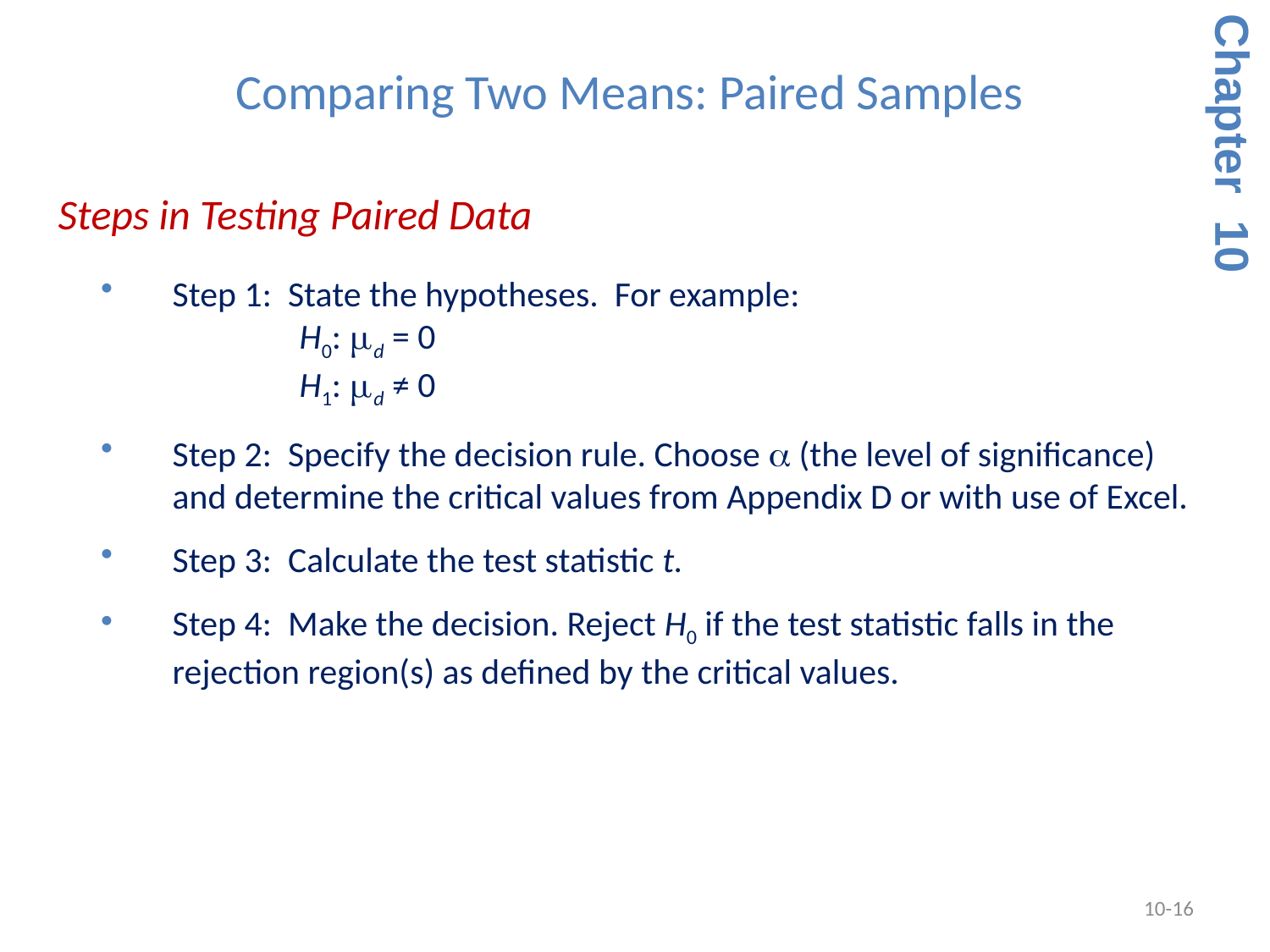

# Comparing Two Means: Paired Samples
Chapter  10
 Steps in Testing Paired Data
Step 1:  State the hypotheses.  For example:
	H0: µd = 0
	H1: µd ≠ 0
Step 2:  Specify the decision rule. Choose α (the level of significance) and determine the critical values from Appendix D or with use of Excel.
Step 3:  Calculate the test statistic t.
Step 4:  Make the decision. Reject H0 if the test statistic falls in the rejection region(s) as defined by the critical values.
10-16